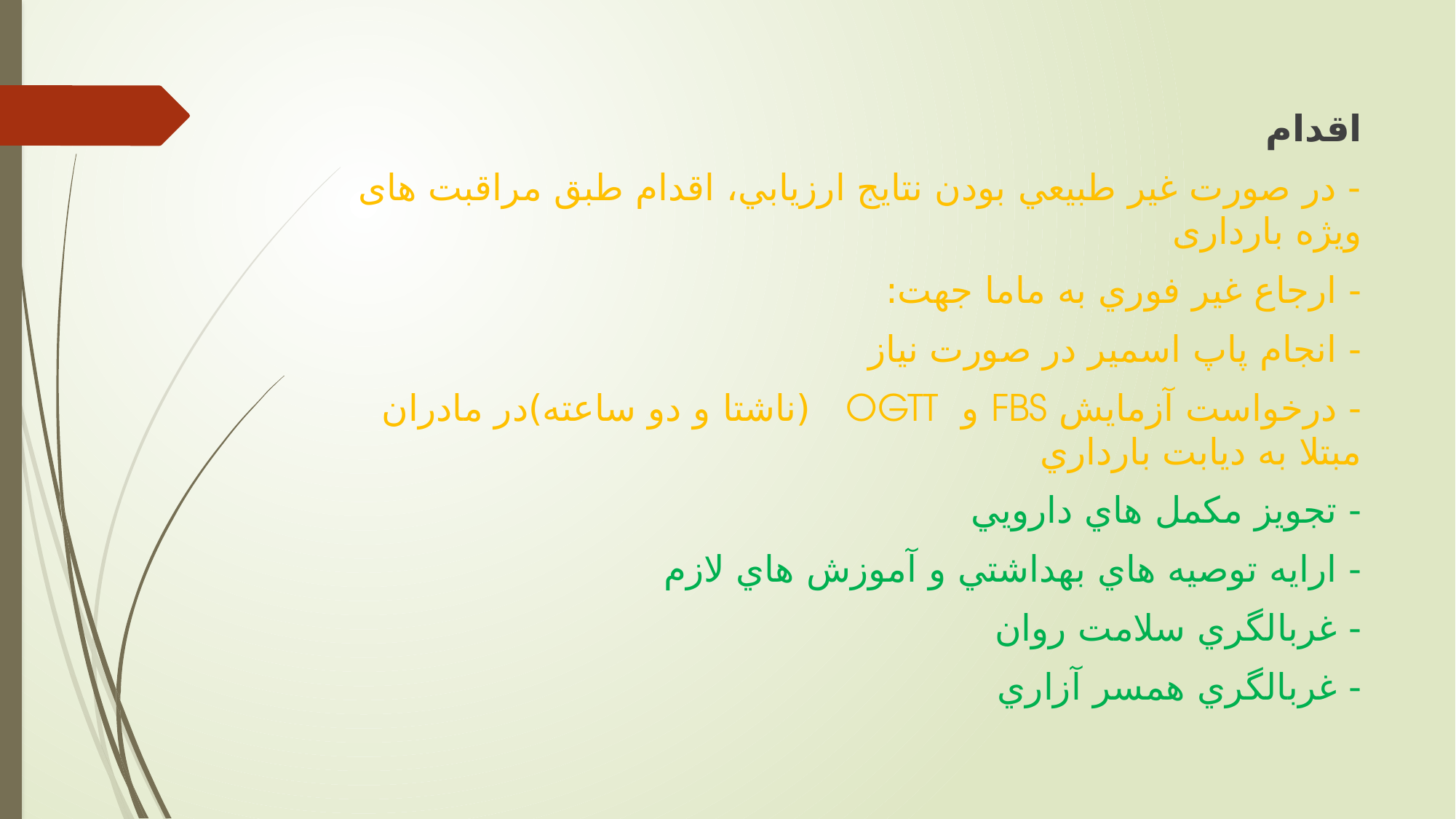

اقدام
- در صورت غیر طبیعي بودن نتايج ارزيابي، اقدام طبق مراقبت های ویژه بارداری
- ارجاع غیر فوري به ماما جهت:
- انجام پاپ اسمیر در صورت نیاز
- درخواست آزمايش FBS و  OGTT   (ناشتا و دو ساعته)در مادران مبتلا به ديابت بارداري
- تجويز مکمل هاي دارويي
- ارايه توصیه هاي بهداشتي و آموزش هاي لازم
- غربالگري سلامت روان
- غربالگري همسر آزاري